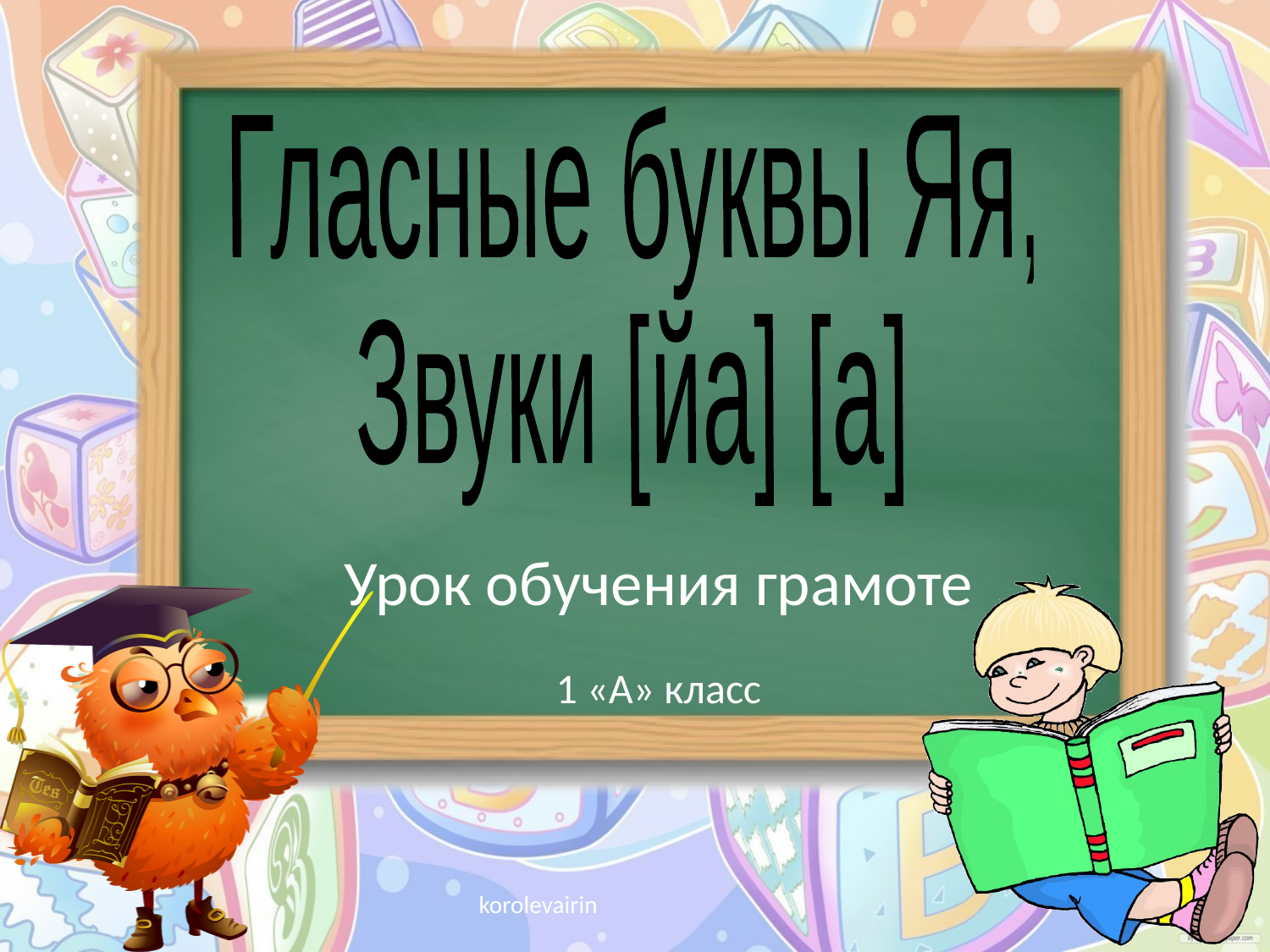

Гласные буквы Яя,
Звуки [йа] [а]
#

Урок обучения грамоте

1 «А» класс